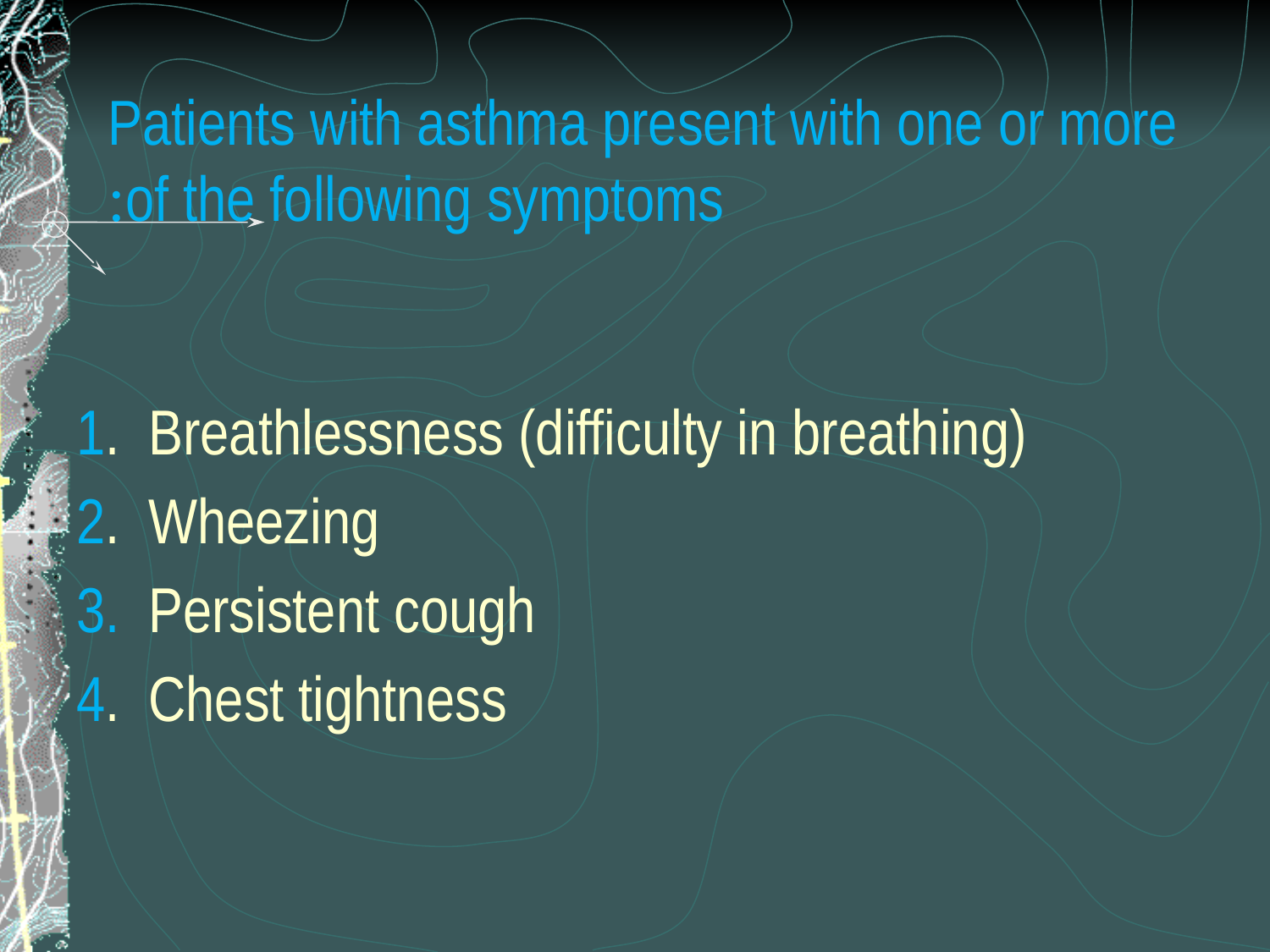

# Patients with asthma present with one or more of the following symptoms:

1.  Breathlessness (difficulty in breathing)
2.  Wheezing
3.  Persistent cough
4.  Chest tightness